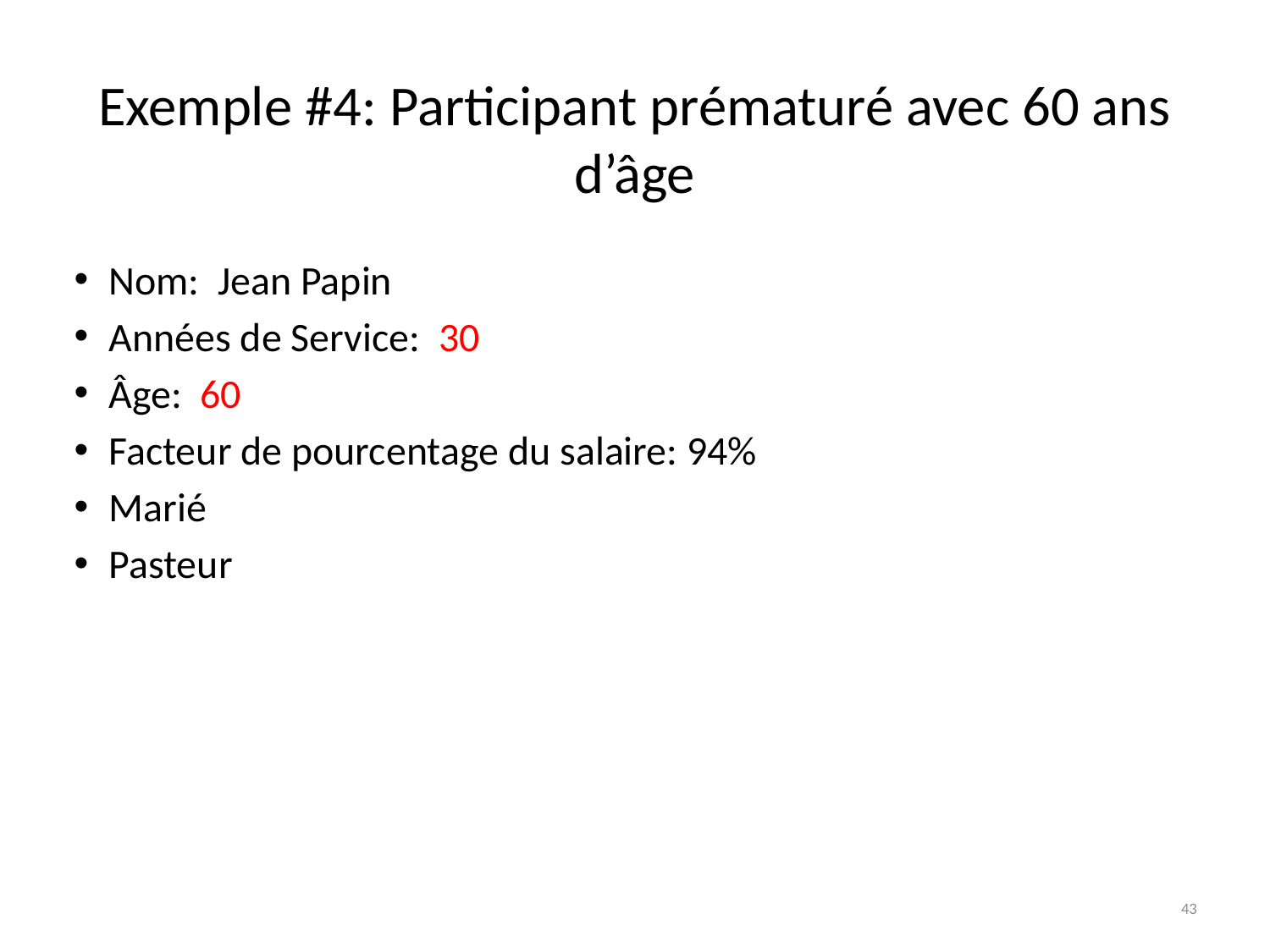

# Exemple #4: Participant prématuré avec 60 ans d’âge
Nom:  Jean Papin
Années de Service:  30
Âge:  60
Facteur de pourcentage du salaire: 94%
Marié
Pasteur

43